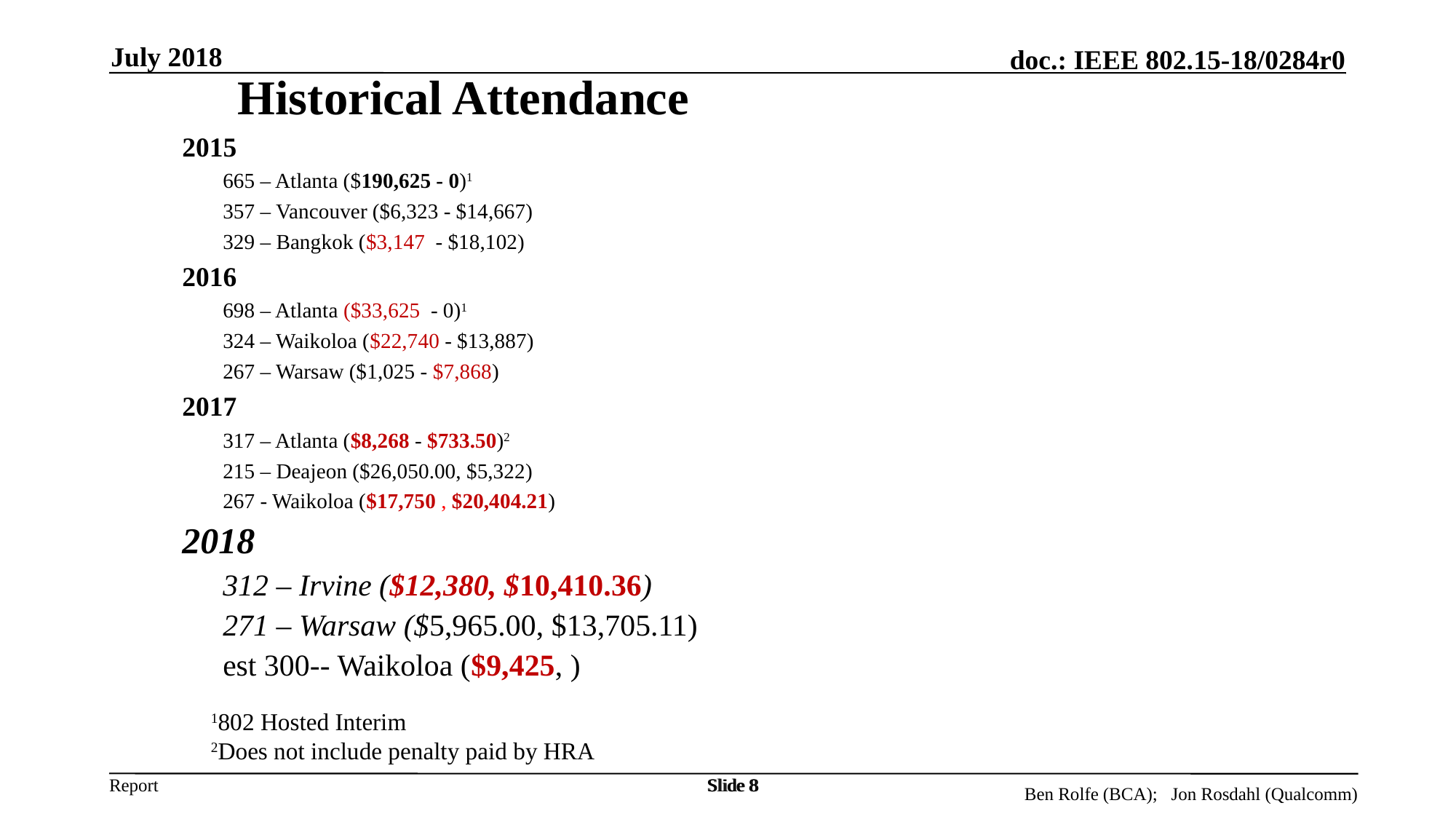

July 2018
Historical Attendance
2015
665 – Atlanta ($190,625 - 0)1
357 – Vancouver ($6,323 - $14,667)
329 – Bangkok ($3,147  - $18,102)
2016
698 – Atlanta ($33,625  - 0)1
324 – Waikoloa ($22,740 - $13,887)
267 – Warsaw ($1,025 - $7,868)
2017
317 – Atlanta ($8,268 - $733.50)2
215 – Deajeon ($26,050.00, $5,322)
267 - Waikoloa ($17,750 , $20,404.21)
2018
312 – Irvine ($12,380, $10,410.36)
271 – Warsaw ($5,965.00, $13,705.11)
est 300-- Waikoloa ($9,425, )

1802 Hosted Interim
2Does not include penalty paid by HRA
Slide 8
Slide 8
Ben Rolfe (BCA);   Jon Rosdahl (Qualcomm)